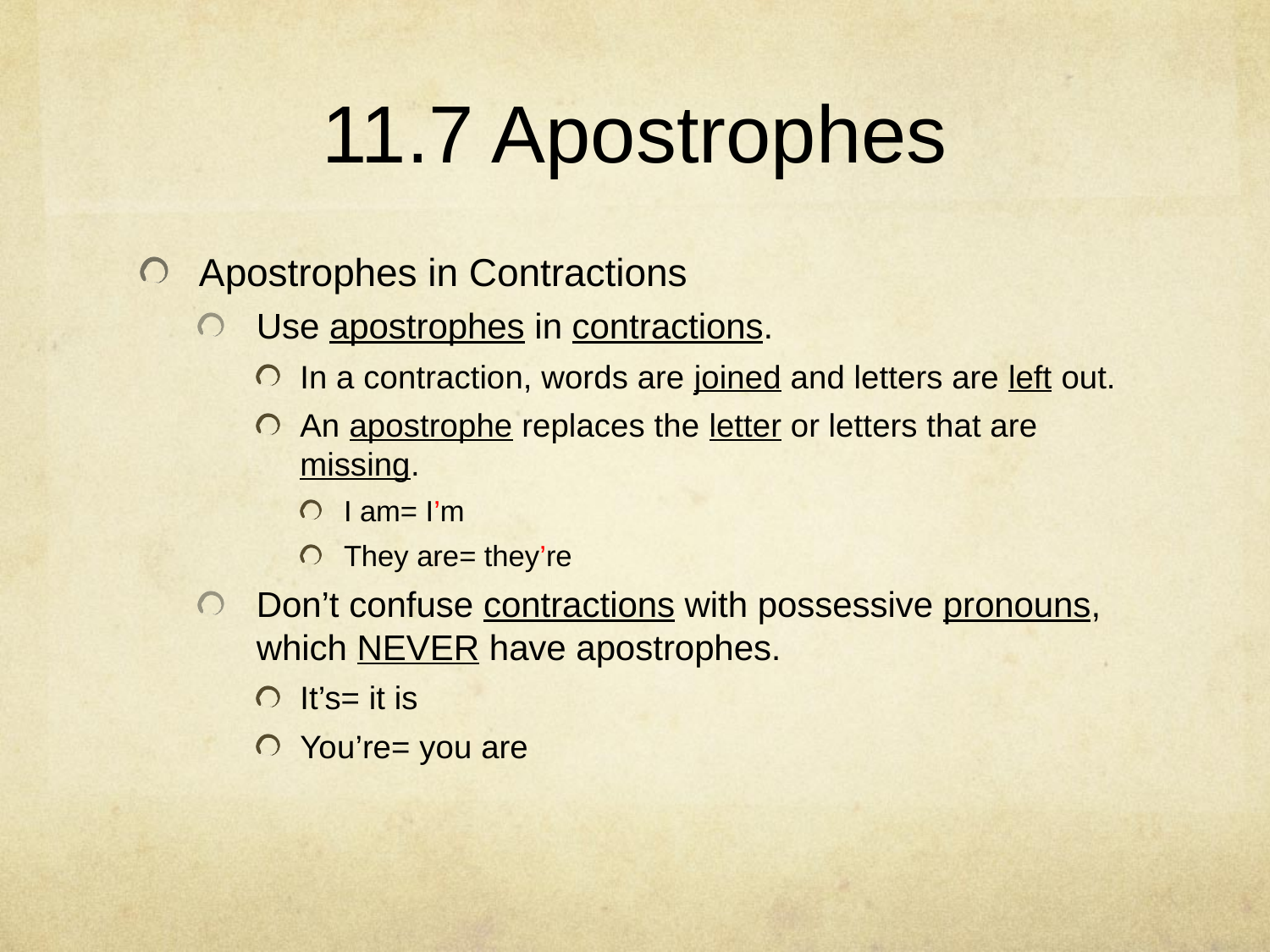

# 11.7 Apostrophes
Apostrophes in Contractions
Use apostrophes in contractions.
In a contraction, words are joined and letters are left out.
An apostrophe replaces the letter or letters that are missing.
I am= I’m
They are= they’re
Don’t confuse contractions with possessive pronouns, which NEVER have apostrophes.
It’s= it is
You’re= you are